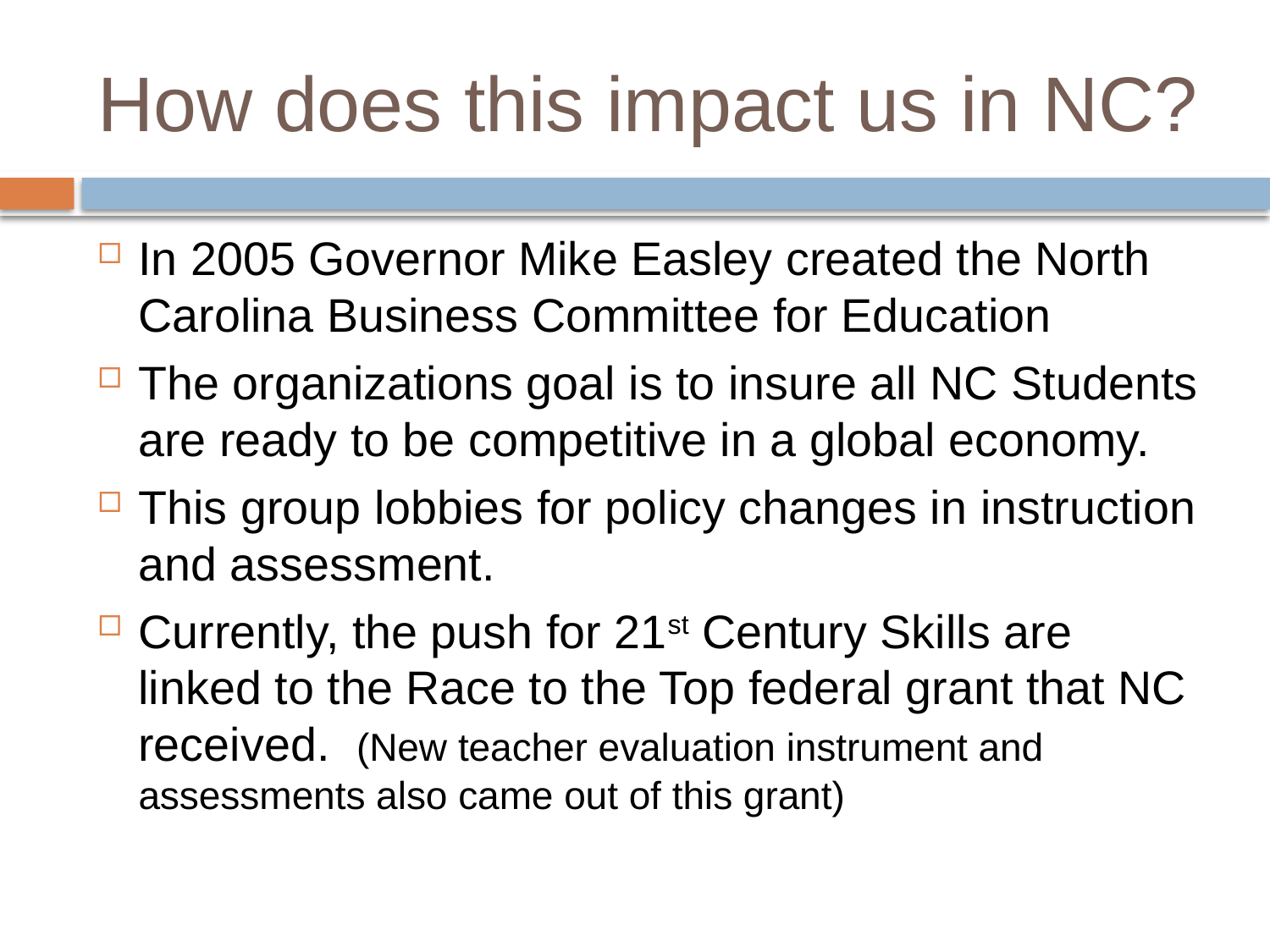

# How does this impact us in NC?
In 2005 Governor Mike Easley created the North Carolina Business Committee for Education
The organizations goal is to insure all NC Students are ready to be competitive in a global economy.
This group lobbies for policy changes in instruction and assessment.
Currently, the push for 21st Century Skills are linked to the Race to the Top federal grant that NC received.  (New teacher evaluation instrument and assessments also came out of this grant)